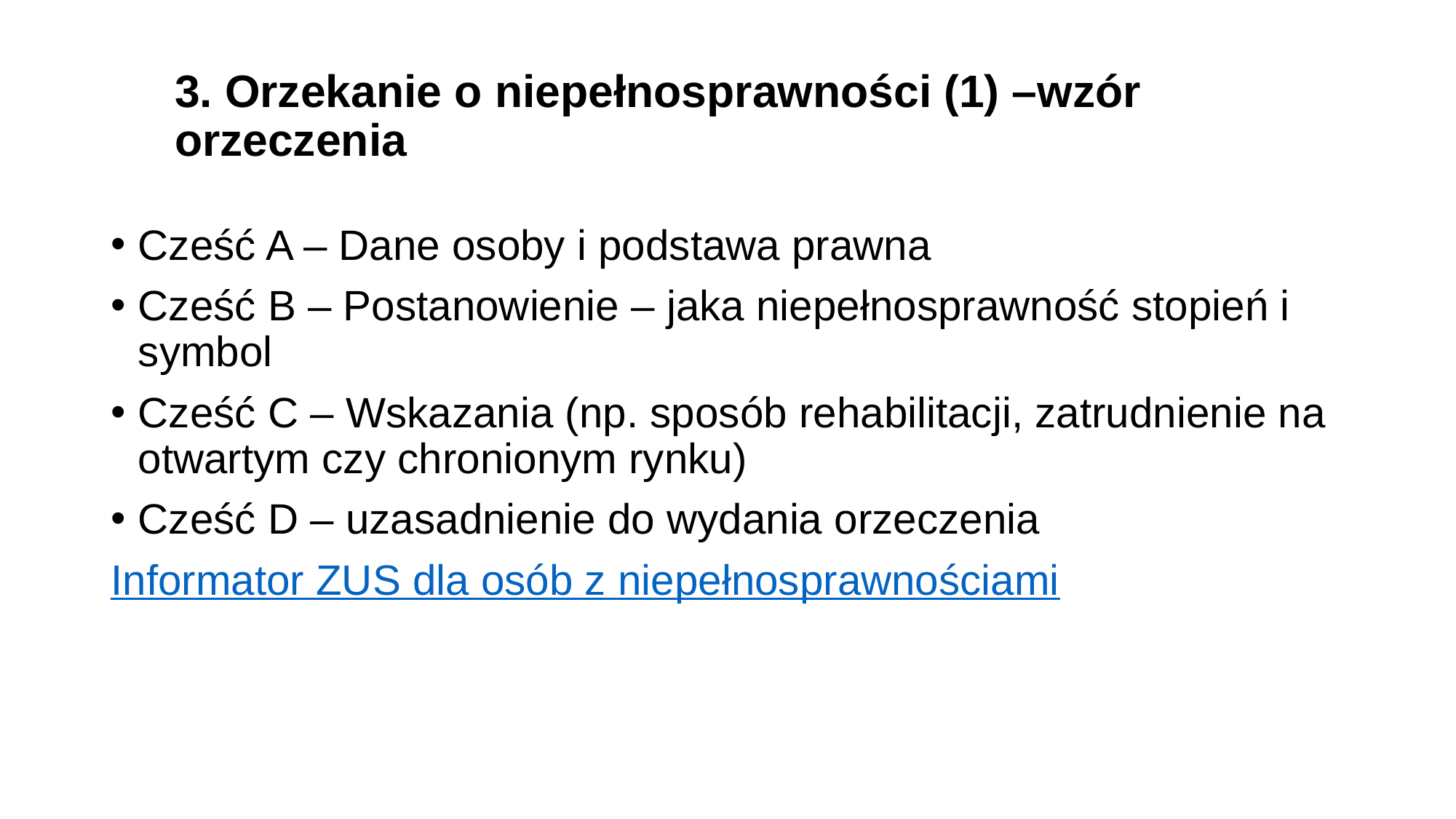

3. Orzekanie o niepełnosprawności (1) –wzór orzeczenia
Cześć A – Dane osoby i podstawa prawna
Cześć B – Postanowienie – jaka niepełnosprawność stopień i symbol
Cześć C – Wskazania (np. sposób rehabilitacji, zatrudnienie na otwartym czy chronionym rynku)
Cześć D – uzasadnienie do wydania orzeczenia
Informator ZUS dla osób z niepełnosprawnościami